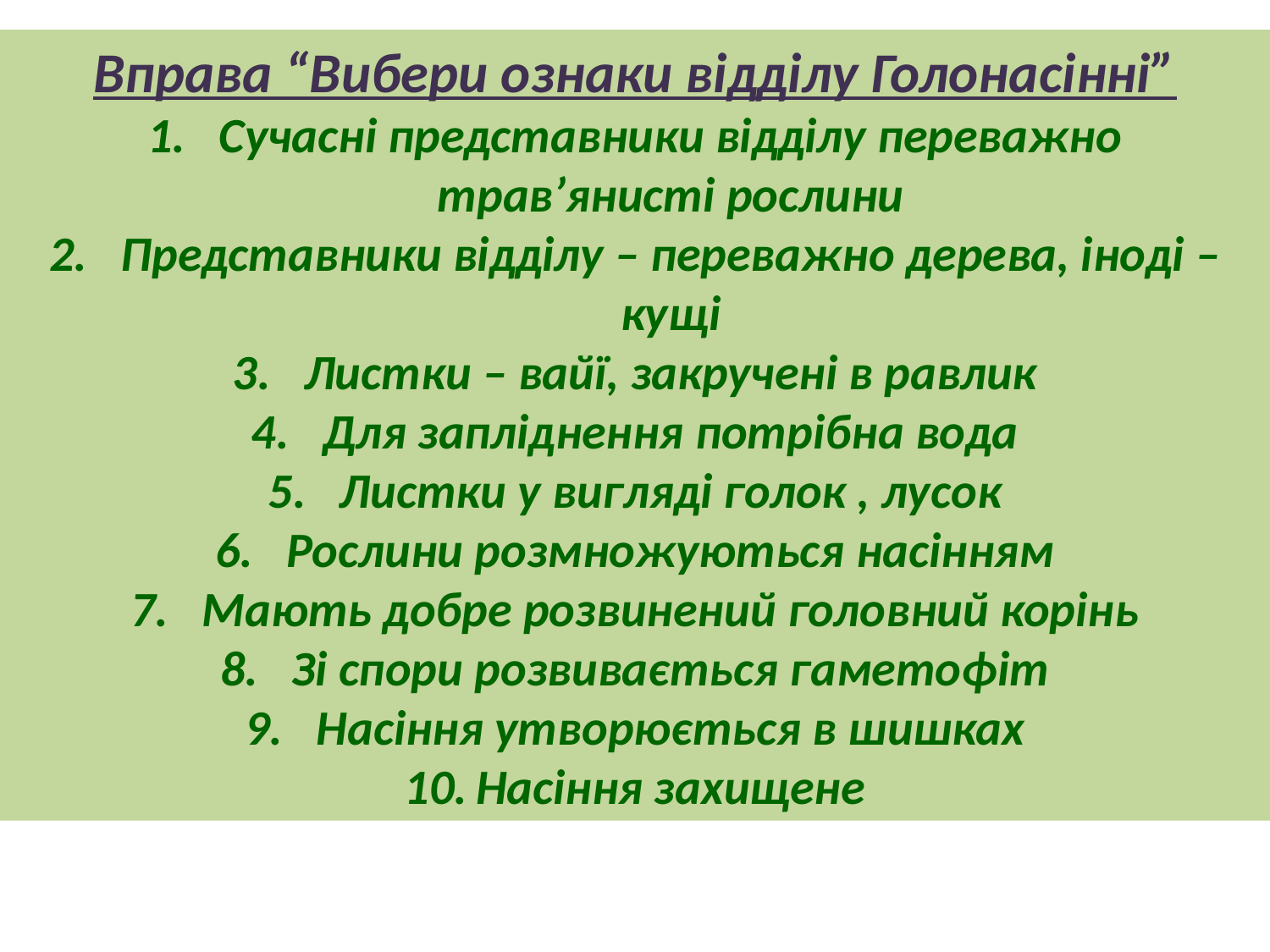

Вправа “Вибери ознаки відділу Голонасінні”
Сучасні представники відділу переважно трав’янисті рослини
Представники відділу – переважно дерева, іноді – кущі
Листки – вайї, закручені в равлик
Для запліднення потрібна вода
Листки у вигляді голок , лусок
Рослини розмножуються насінням
Мають добре розвинений головний корінь
Зі спори розвивається гаметофіт
Насіння утворюється в шишках
Насіння захищене